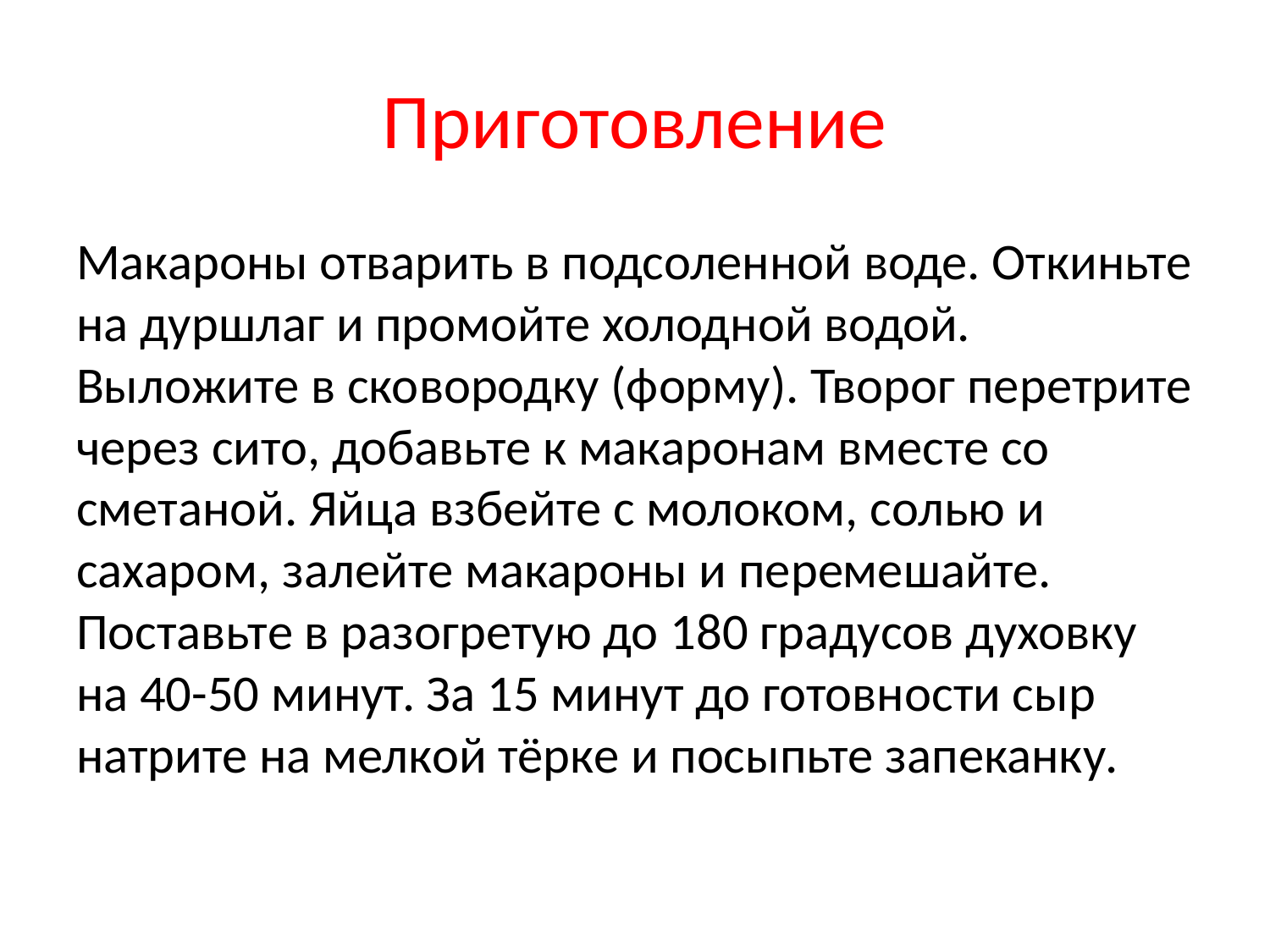

# Приготовление
Макароны отварить в подсоленной воде. Откиньте на дуршлаг и промойте холодной водой. Выложите в сковородку (форму). Творог перетрите через сито, добавьте к макаронам вместе со сметаной. Яйца взбейте с молоком, солью и сахаром, залейте макароны и перемешайте. Поставьте в разогретую до 180 градусов духовку на 40-50 минут. За 15 минут до готовности сыр натрите на мелкой тёрке и посыпьте запеканку.